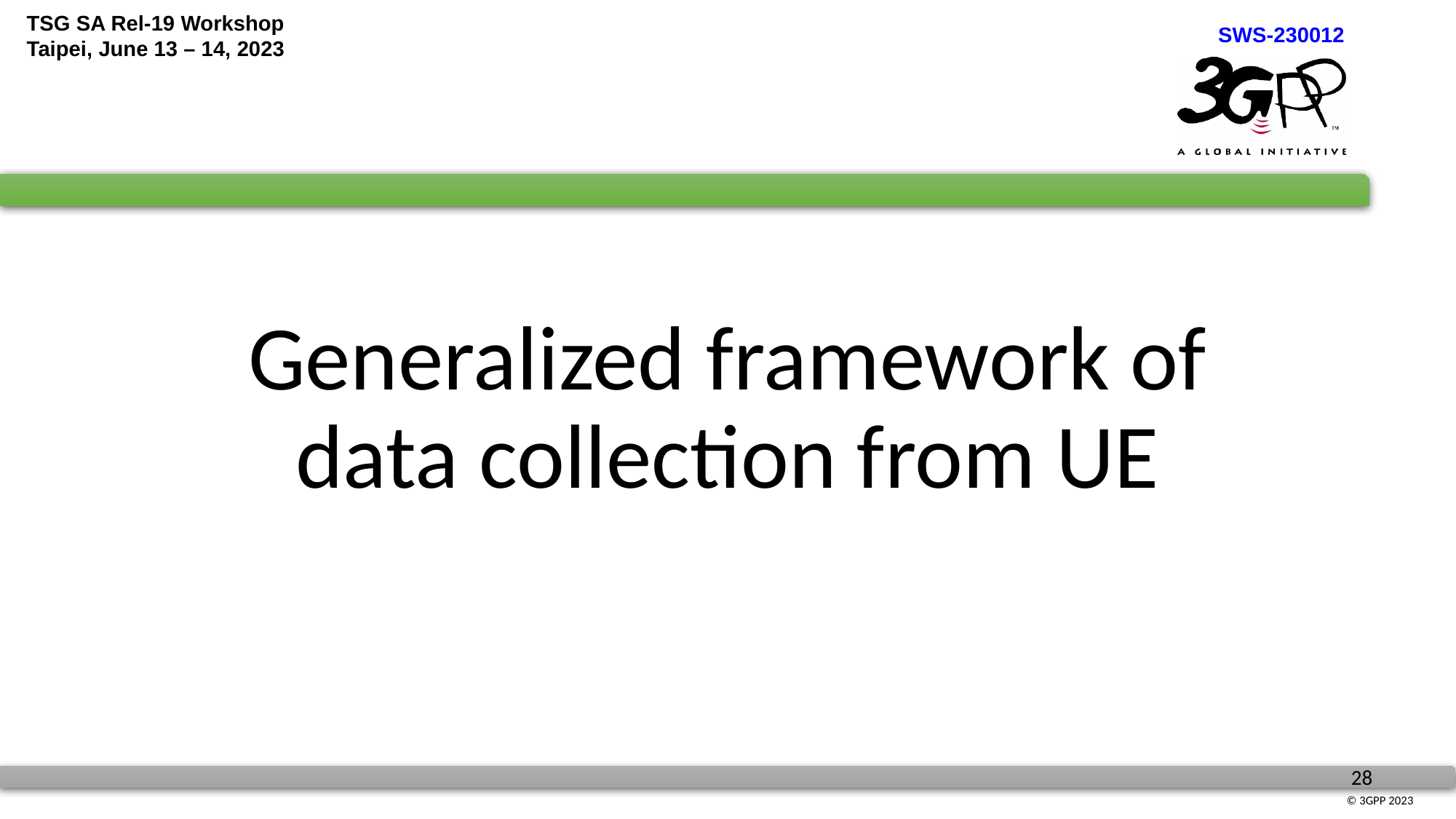

# Generalized framework of data collection from UE